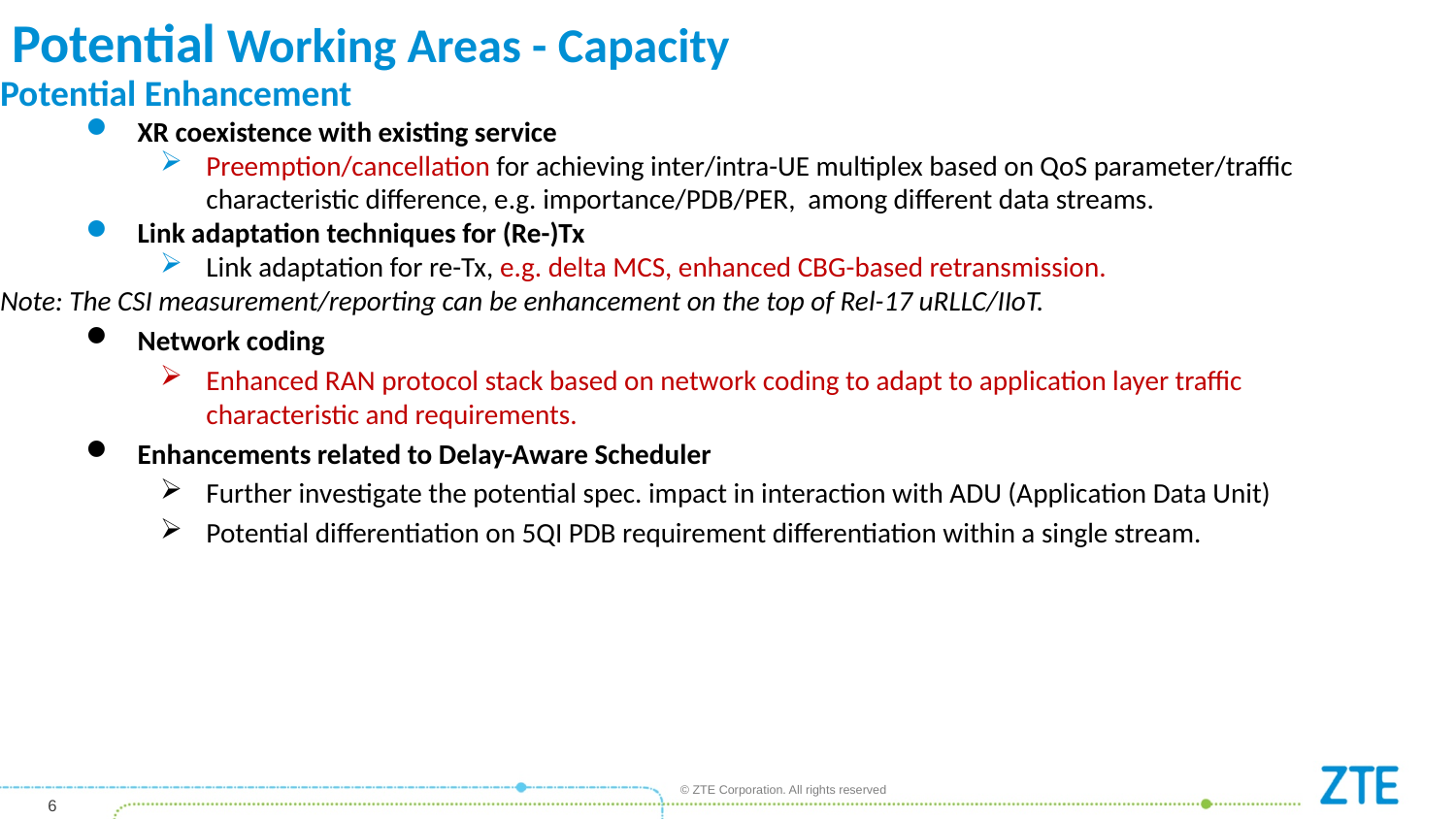

Potential Working Areas - Capacity

Potential Enhancement
XR coexistence with existing service
Preemption/cancellation for achieving inter/intra-UE multiplex based on QoS parameter/traffic  characteristic difference, e.g. importance/PDB/PER,  among different data streams.
Link adaptation techniques for (Re-)Tx
Link adaptation for re-Tx, e.g. delta MCS, enhanced CBG-based retransmission.
Note: The CSI measurement/reporting can be enhancement on the top of Rel-17 uRLLC/IIoT.
Network coding
Enhanced RAN protocol stack based on network coding to adapt to application layer traffic characteristic and requirements.
Enhancements related to Delay-Aware Scheduler
Further investigate the potential spec. impact in interaction with ADU (Application Data Unit)
Potential differentiation on 5QI PDB requirement differentiation within a single stream.